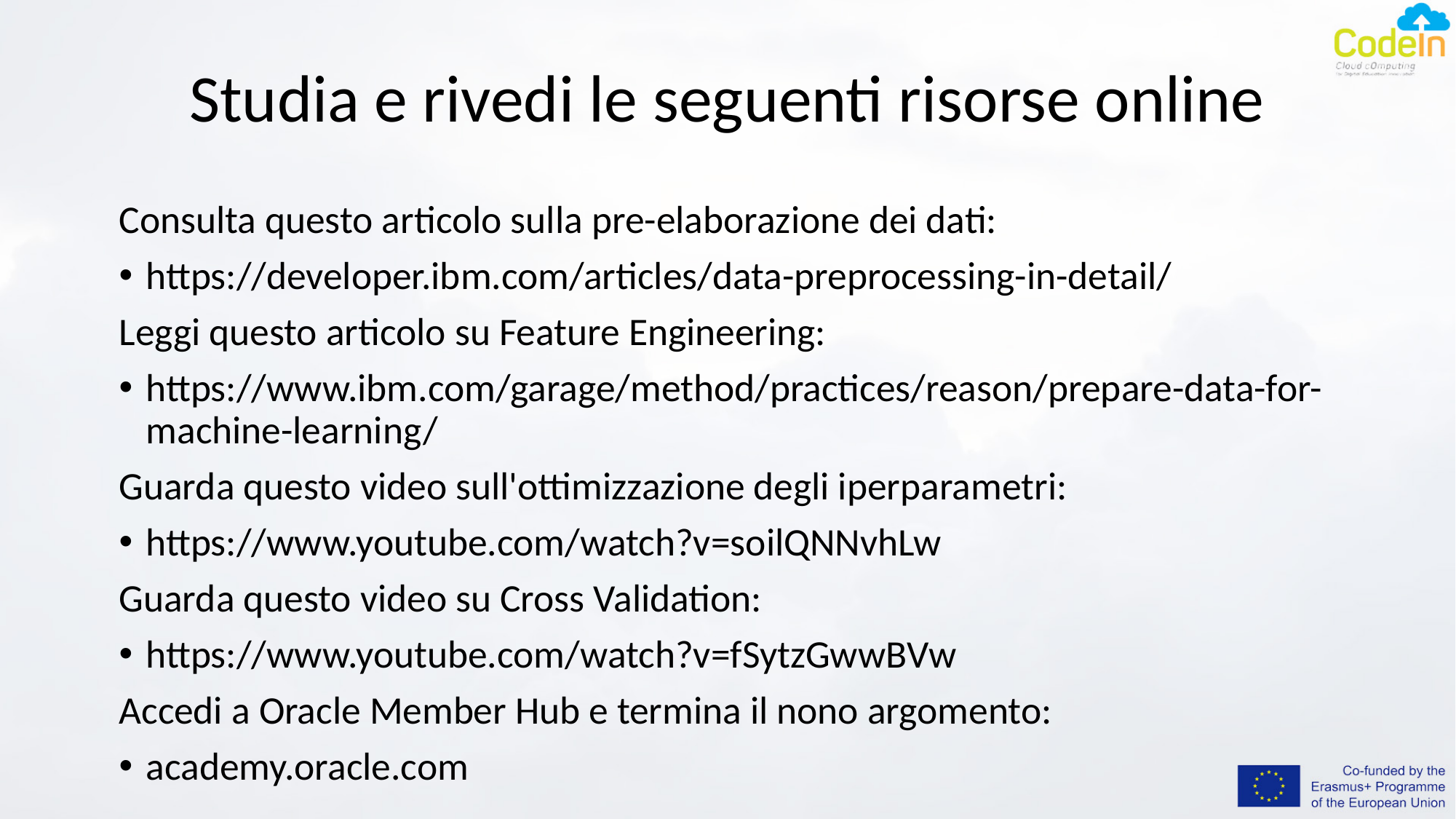

# Studia e rivedi le seguenti risorse online
Consulta questo articolo sulla pre-elaborazione dei dati:
https://developer.ibm.com/articles/data-preprocessing-in-detail/
Leggi questo articolo su Feature Engineering:
https://www.ibm.com/garage/method/practices/reason/prepare-data-for-machine-learning/
Guarda questo video sull'ottimizzazione degli iperparametri:
https://www.youtube.com/watch?v=soilQNNvhLw
Guarda questo video su Cross Validation:
https://www.youtube.com/watch?v=fSytzGwwBVw
Accedi a Oracle Member Hub e termina il nono argomento:
academy.oracle.com